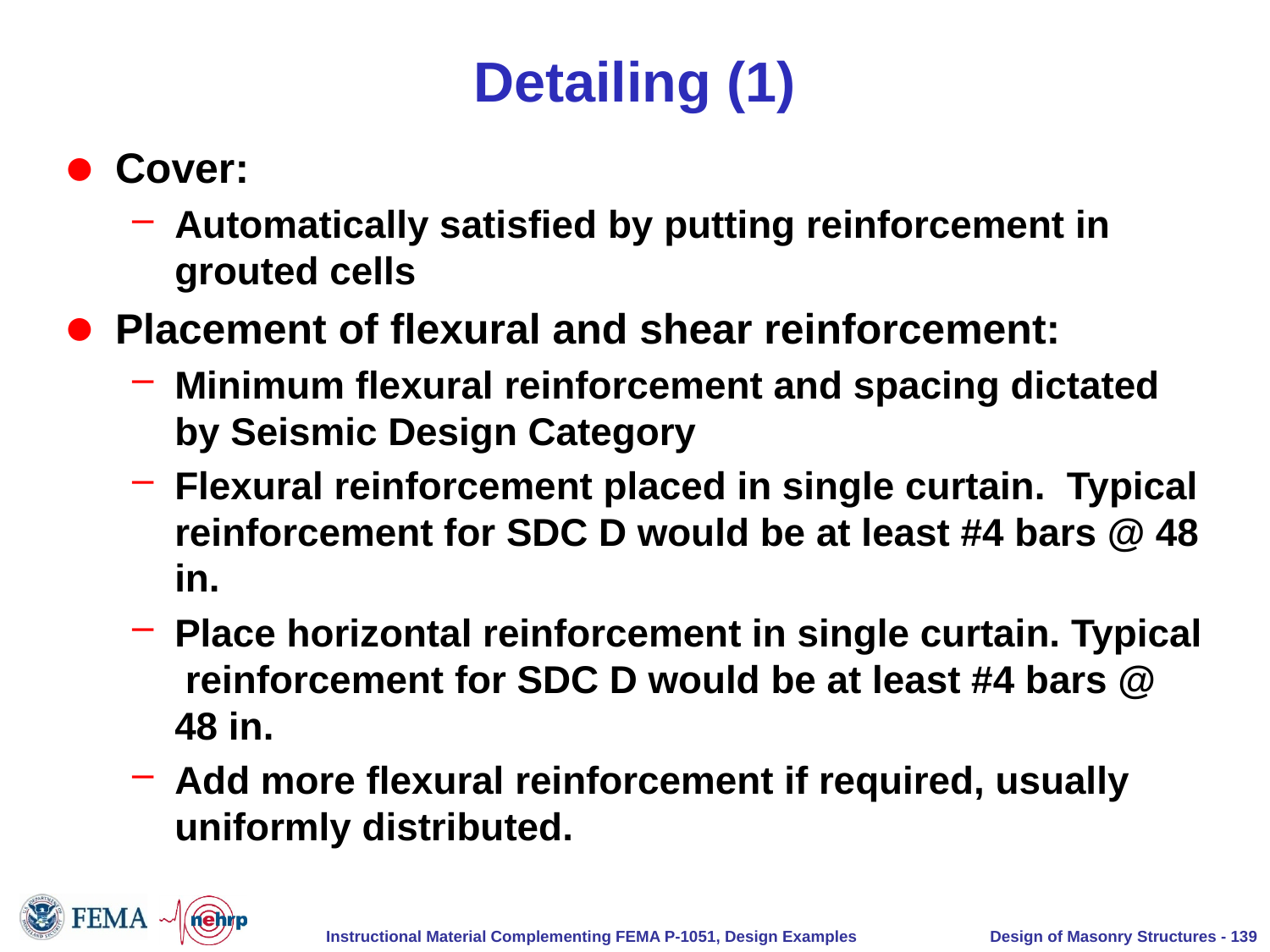

# Detailing (1)
Cover:
Automatically satisfied by putting reinforcement in grouted cells
Placement of flexural and shear reinforcement:
Minimum flexural reinforcement and spacing dictated by Seismic Design Category
Flexural reinforcement placed in single curtain.  Typical reinforcement for SDC D would be at least #4 bars @ 48 in.
Place horizontal reinforcement in single curtain. Typical  reinforcement for SDC D would be at least #4 bars @ 48 in.
Add more flexural reinforcement if required, usually uniformly distributed.
Design of Masonry Structures - 139
Instructional Material Complementing FEMA P-1051, Design Examples